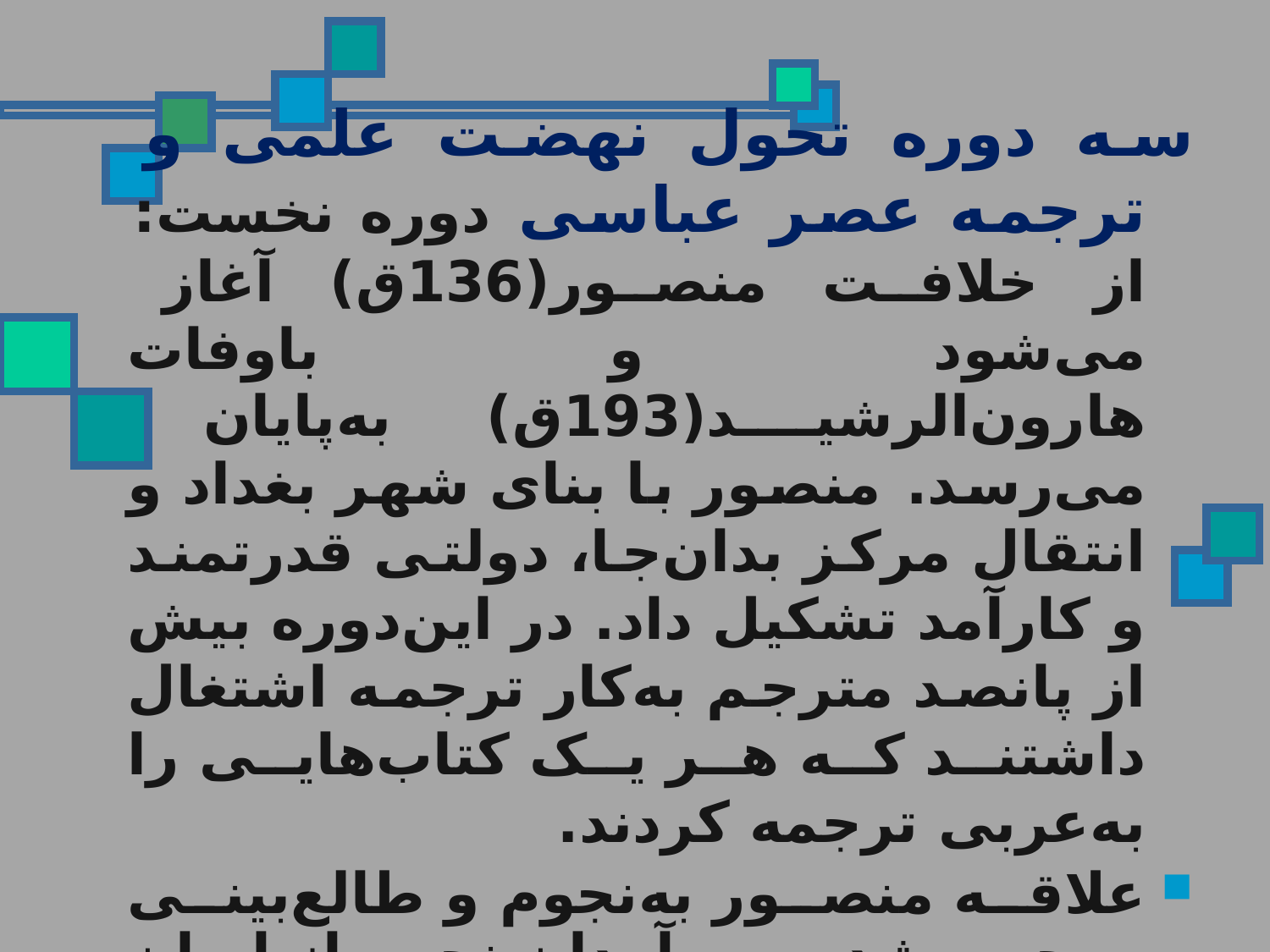

سه دوره تحول نهضت علمی و ترجمه عصر عباسی دوره‌‌ نخست: از خلافت منصور(136ق) آغاز می‌شود و باوفات هارون‌الرشید(193ق) به‌پایان می‌رسد. منصور با بنای شهر بغداد و انتقال مرکز بدان‌جا، دولتی قدرتمند و کارآمد تشکیل داد. در این‌دوره بیش از پانصد مترجم به‌کار ترجمه اشتغال داشتند که هر یک کتاب‌هایی را به‌عربی ترجمه کردند.
علاقه منصور به‌نجوم و طالع‌بینی موجب شده سرآمدان نجوم از ایران و هند را به‌دربار فراخواند.
دوره دوم: این دوره (198-300ق) که با خلافت مأمون آغاز و به خلافت مقتدر ختم می‌شود.( عصر طلایی)
دوره سوم: این دوره که از سال 300 هجری آغاز می‌شود و تا نیمه اول قرن چهارم هجری ادامه می‌یابد.